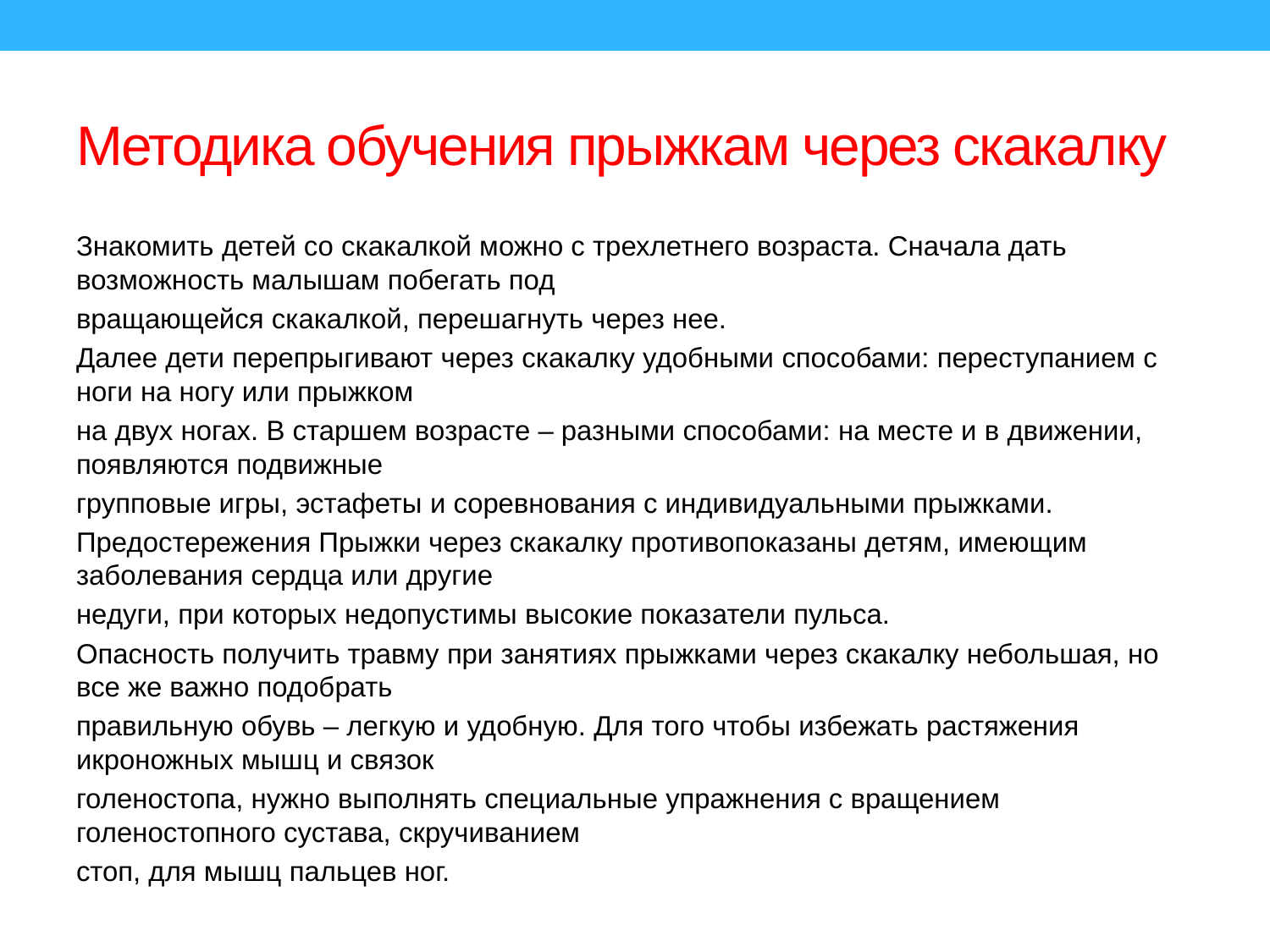

# Методика обучения прыжкам через скакалку
Знакомить детей со скакалкой можно с трехлетнего возраста. Сначала дать возможность малышам побегать под
вращающейся скакалкой, перешагнуть через нее.
Далее дети перепрыгивают через скакалку удобными способами: переступанием с ноги на ногу или прыжком
на двух ногах. В старшем возрасте – разными способами: на месте и в движении, появляются подвижные
групповые игры, эстафеты и соревнования с индивидуальными прыжками.
Предостережения Прыжки через скакалку противопоказаны детям, имеющим заболевания сердца или другие
недуги, при которых недопустимы высокие показатели пульса.
Опасность получить травму при занятиях прыжками через скакалку небольшая, но все же важно подобрать
правильную обувь – легкую и удобную. Для того чтобы избежать растяжения икроножных мышц и связок
голеностопа, нужно выполнять специальные упражнения с вращением голеностопного сустава, скручиванием
стоп, для мышц пальцев ног.